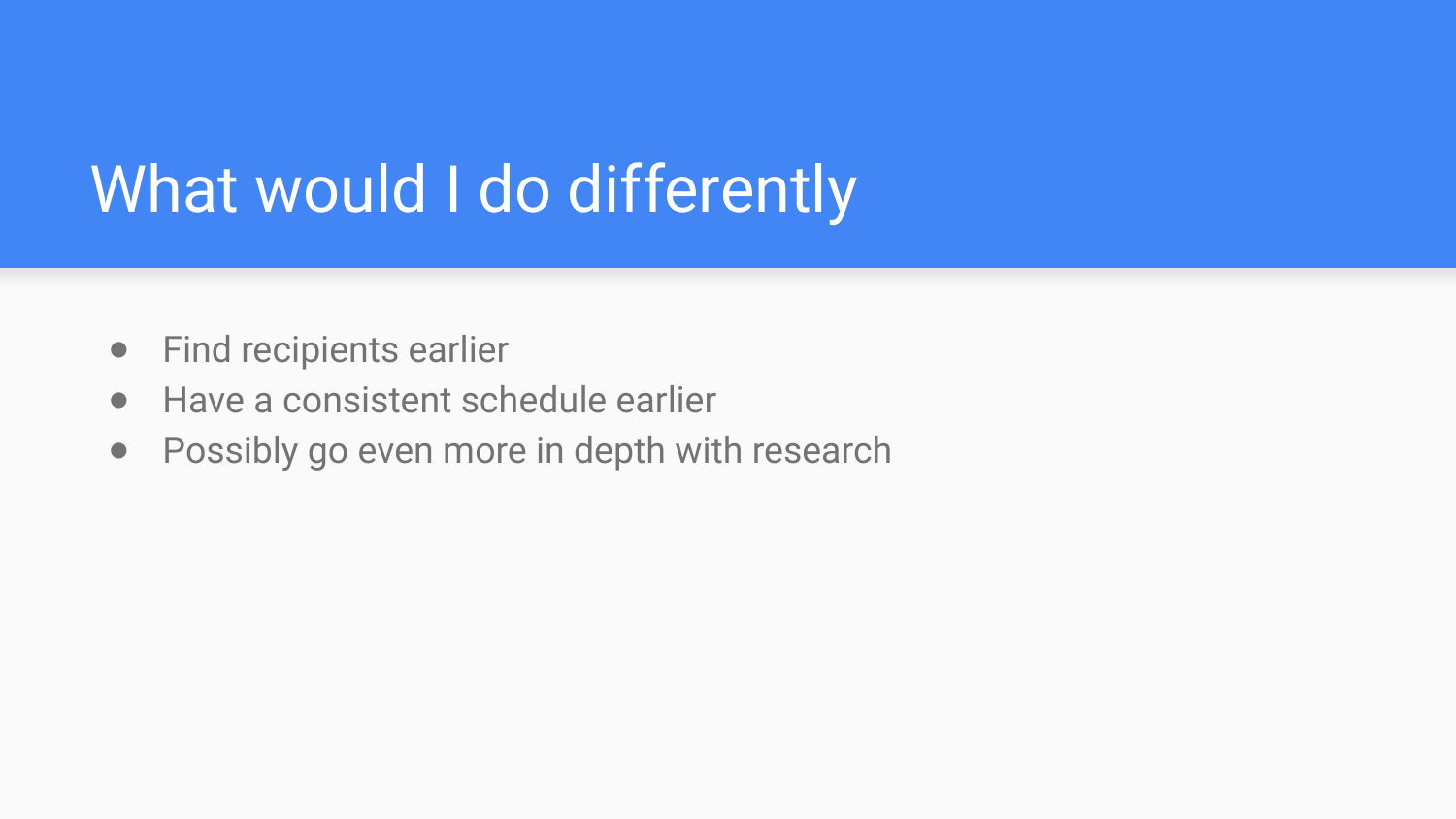

# What would I do differently
Find recipients earlier
Have a consistent schedule earlier
Possibly go even more in depth with research